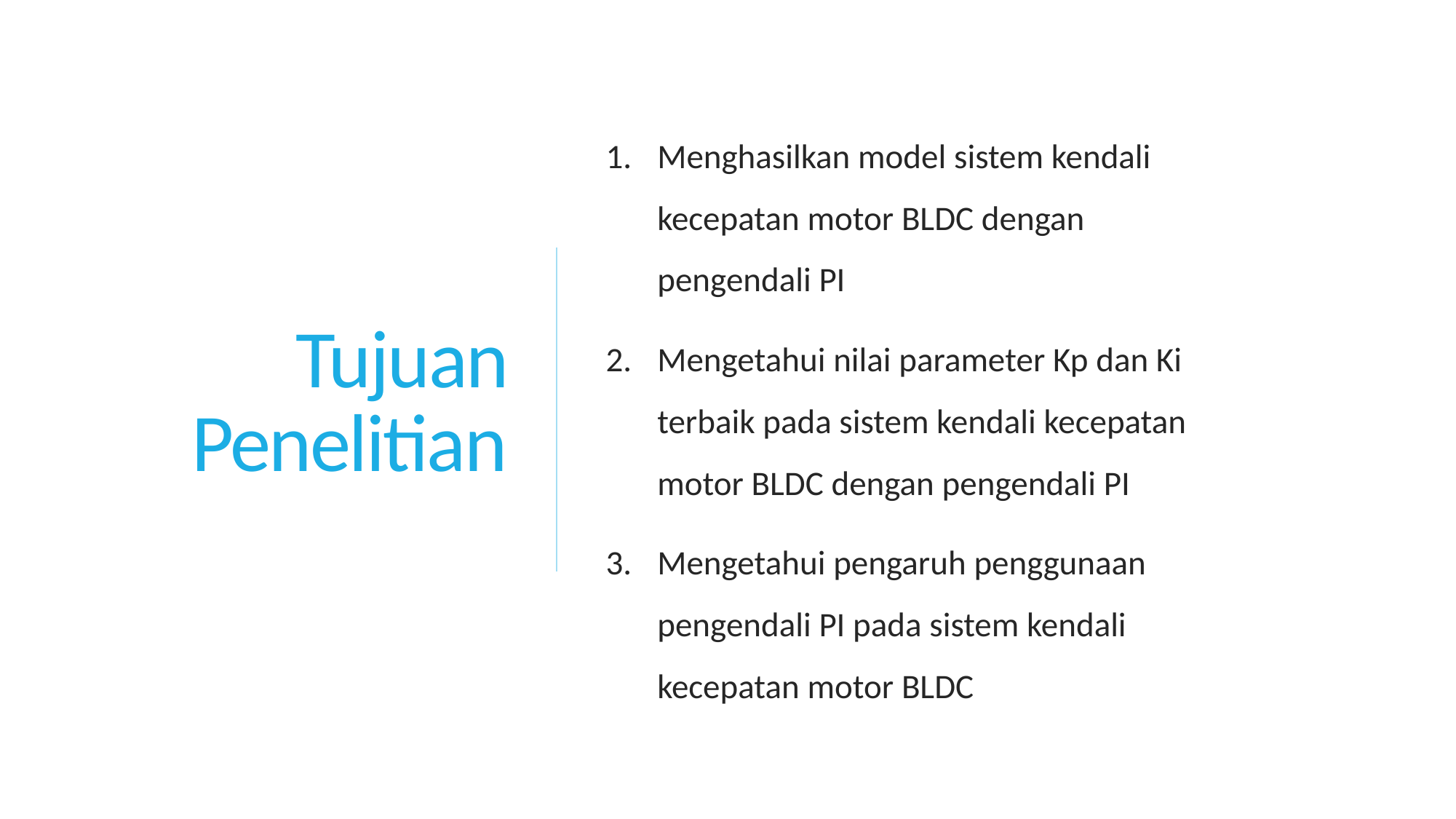

# Tujuan Penelitian
Menghasilkan model sistem kendali kecepatan motor BLDC dengan pengendali PI
Mengetahui nilai parameter Kp dan Ki terbaik pada sistem kendali kecepatan motor BLDC dengan pengendali PI
Mengetahui pengaruh penggunaan pengendali PI pada sistem kendali kecepatan motor BLDC